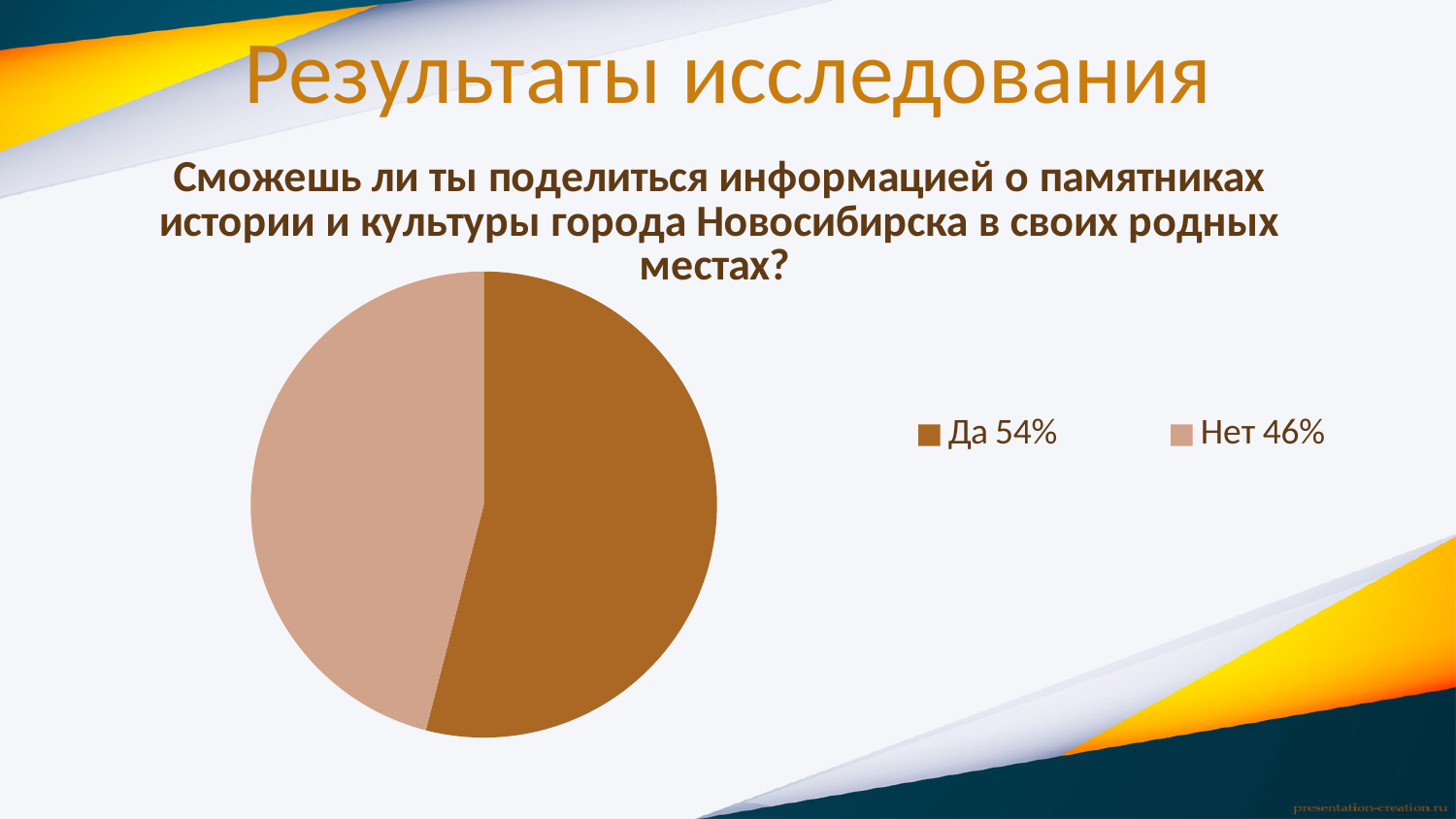

# Результаты исследования

### Chart: Сможешь ли ты поделиться информацией о памятниках истории и культуры города Новосибирска в своих родных местах?

| Category | Места проживания |  |
|---|---|---|
| Да 54% | 0.54 | None |
| Нет 46% | 0.46 | None |